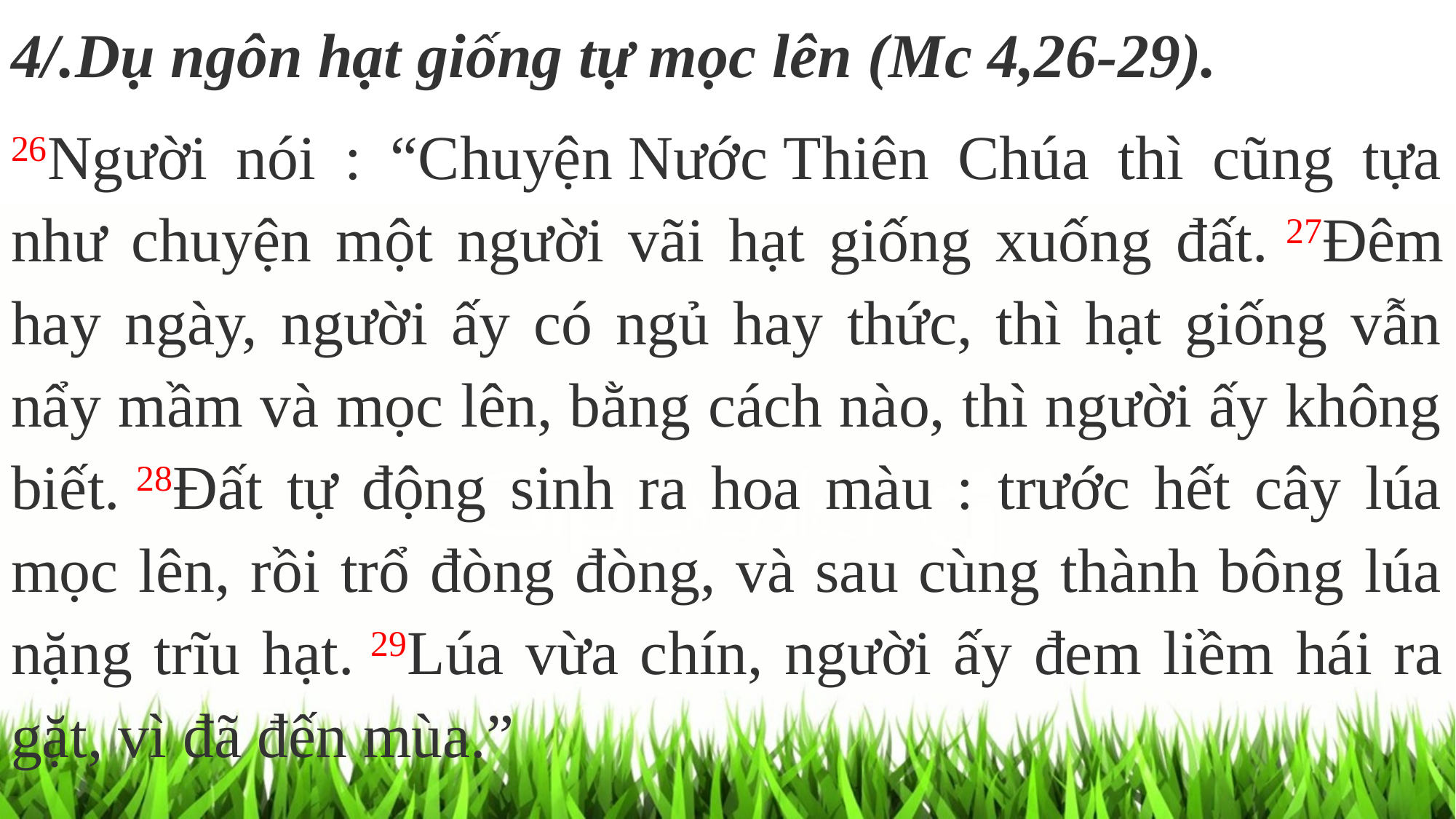

4/.Dụ ngôn hạt giống tự mọc lên (Mc 4,26-29).
26Người nói : “Chuyện Nước Thiên Chúa thì cũng tựa như chuyện một người vãi hạt giống xuống đất. 27Đêm hay ngày, người ấy có ngủ hay thức, thì hạt giống vẫn nẩy mầm và mọc lên, bằng cách nào, thì người ấy không biết. 28Đất tự động sinh ra hoa màu : trước hết cây lúa mọc lên, rồi trổ đòng đòng, và sau cùng thành bông lúa nặng trĩu hạt. 29Lúa vừa chín, người ấy đem liềm hái ra gặt, vì đã đến mùa.”